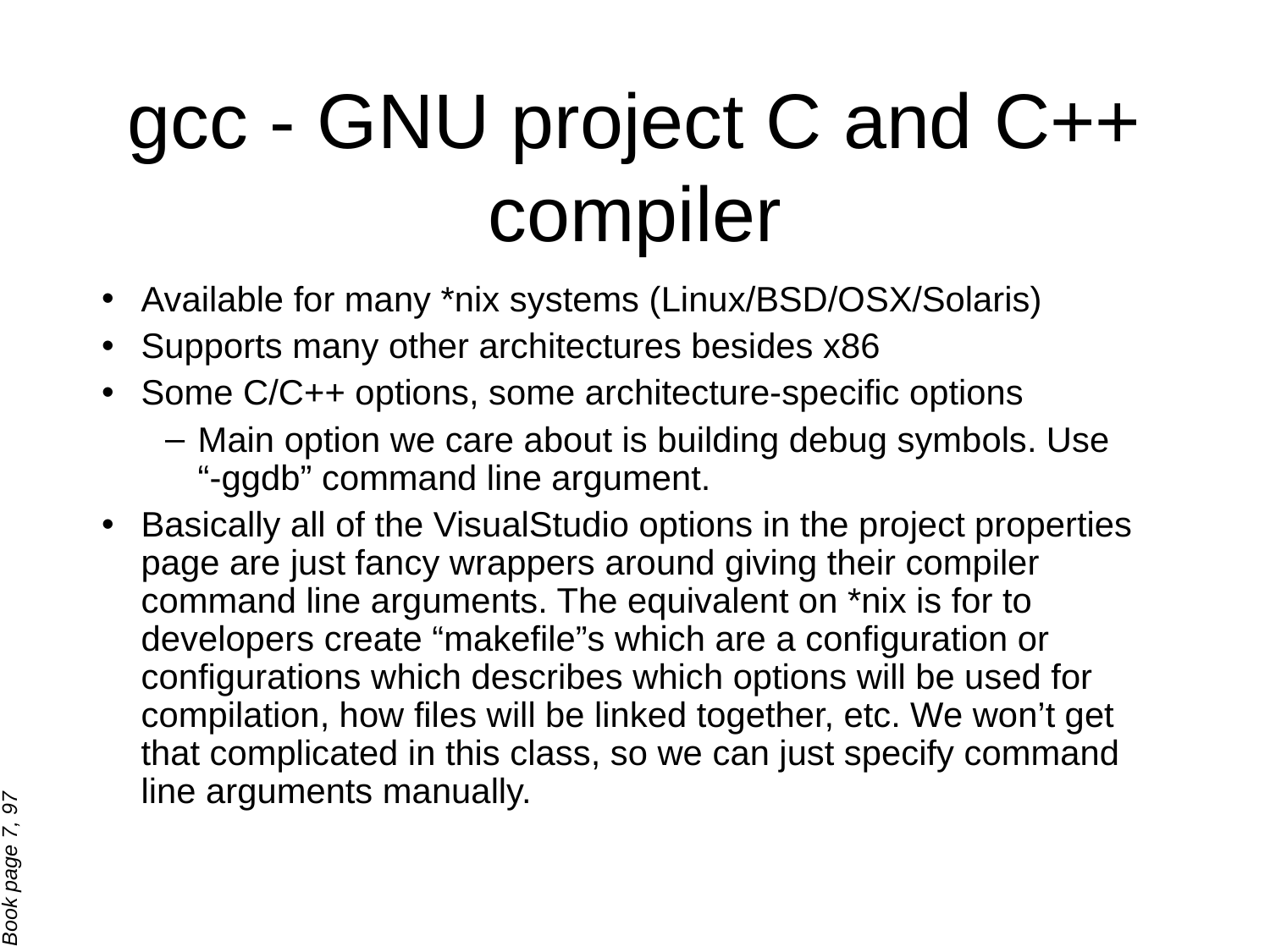

gcc - GNU project C and C++ compiler
Available for many *nix systems (Linux/BSD/OSX/Solaris)
Supports many other architectures besides x86
Some C/C++ options, some architecture-specific options
Main option we care about is building debug symbols. Use    “-ggdb” command line argument.
Basically all of the VisualStudio options in the project properties page are just fancy wrappers around giving their compiler command line arguments. The equivalent on *nix is for to developers create “makefile”s which are a configuration or configurations which describes which options will be used for compilation, how files will be linked together, etc. We won’t get that complicated in this class, so we can just specify command line arguments manually.
Book page 7, 97